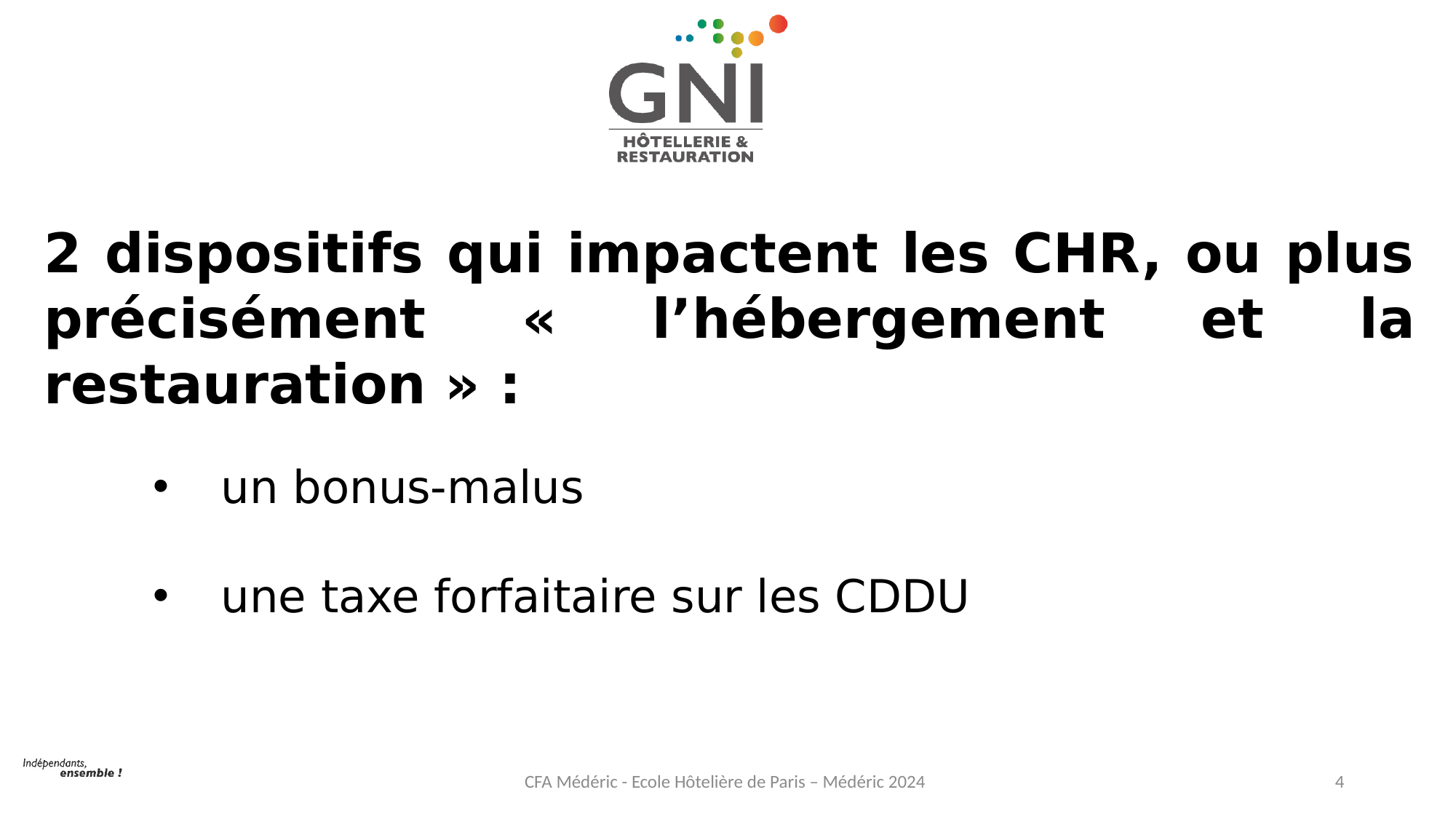

2 dispositifs qui impactent les CHR, ou plus précisément « l’hébergement et la restauration » :

un bonus-malus

une taxe forfaitaire sur les CDDU
CFA Médéric - Ecole Hôtelière de Paris – Médéric 2024
4